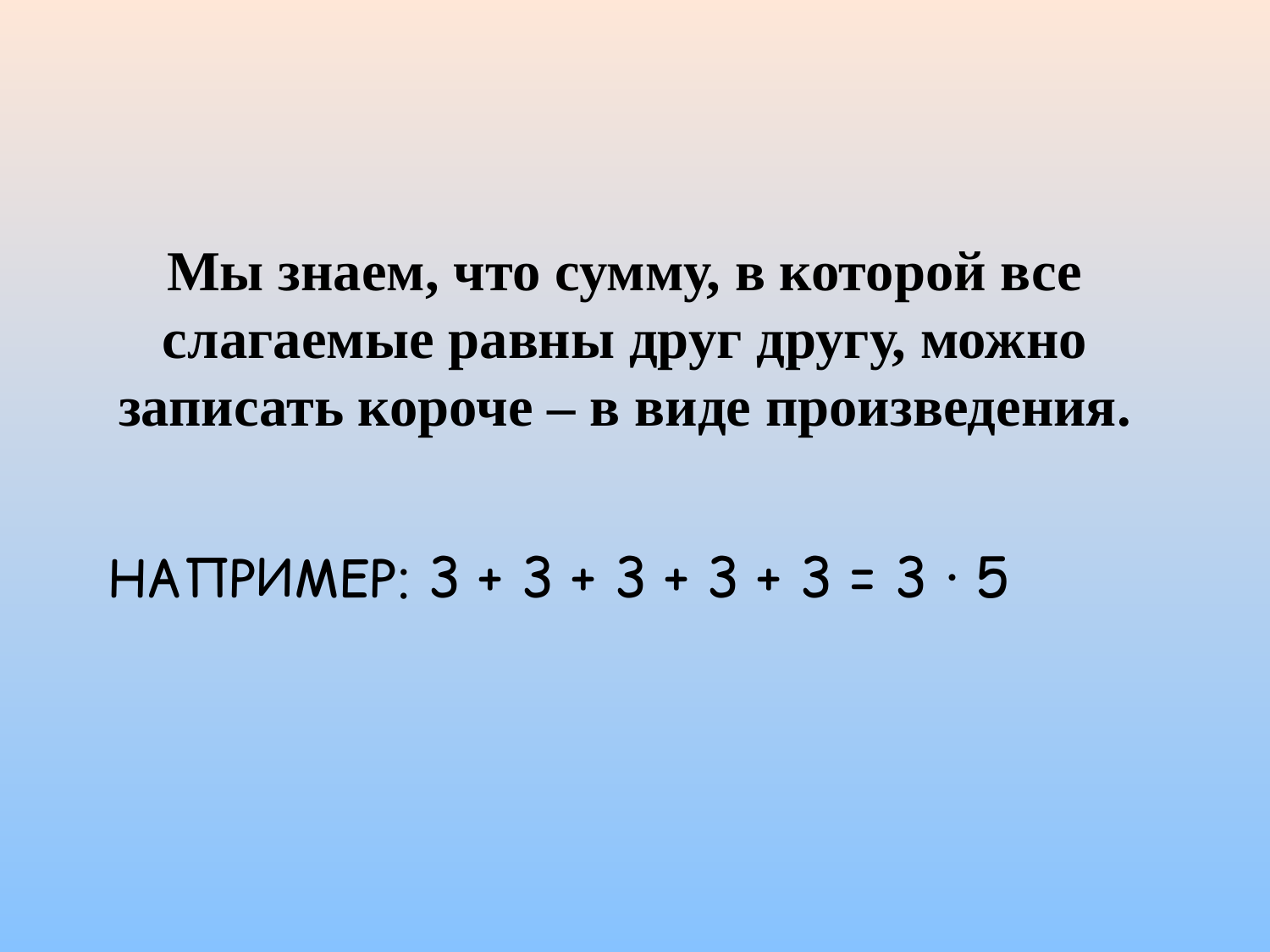

# Мы знаем, что сумму, в которой все слагаемые равны друг другу, можно записать короче – в виде произведения.
НАПРИМЕР: 3 + 3 + 3 + 3 + 3 = 3 · 5